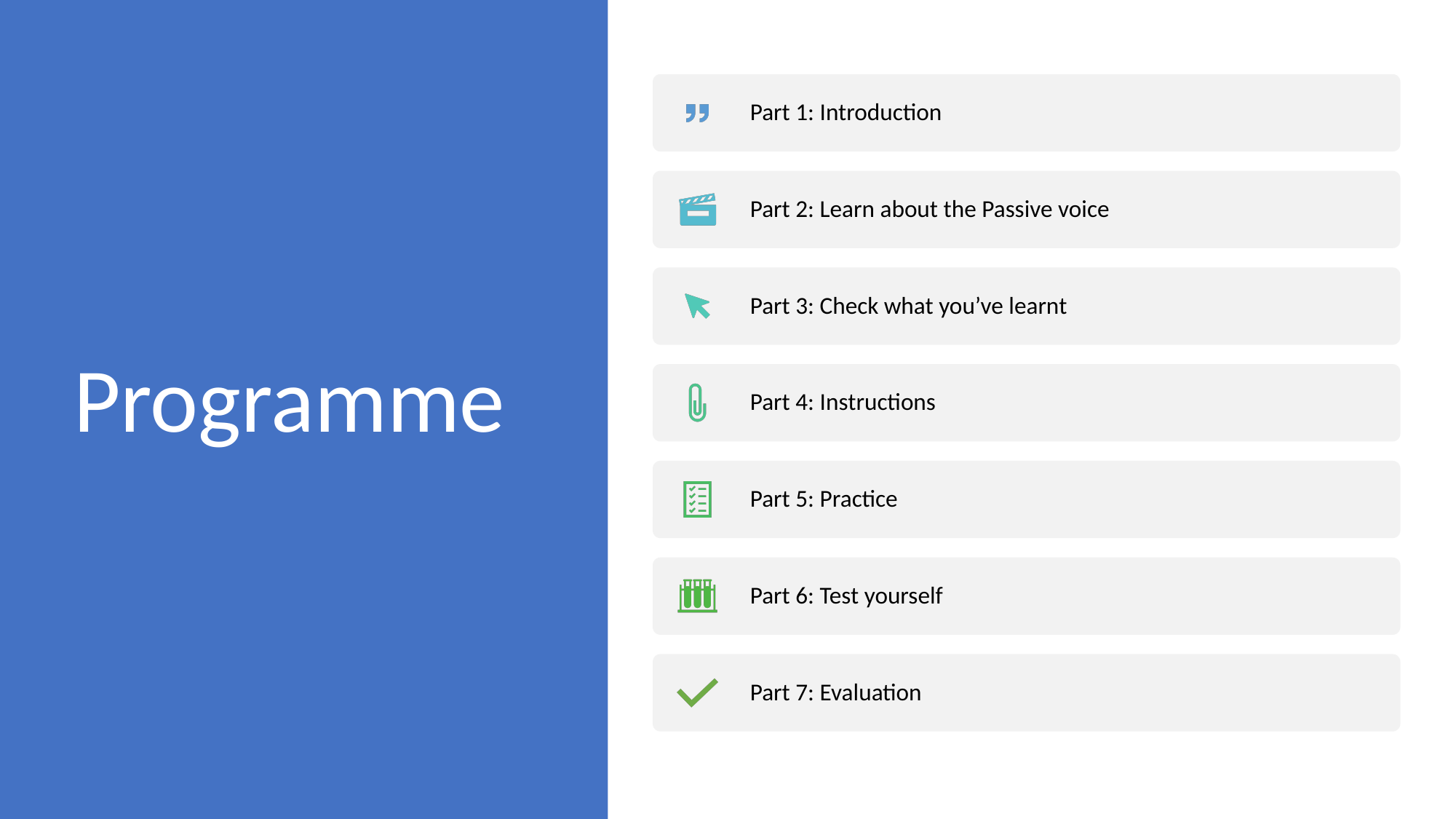

# Programme
Part 1: Introduction
Part 2: Learn about the Passive voice
Part 3: Check what you’ve learnt
Part 4: Instructions
Part 5: Practice
Part 6: Test yourself
Part 7: Evaluation